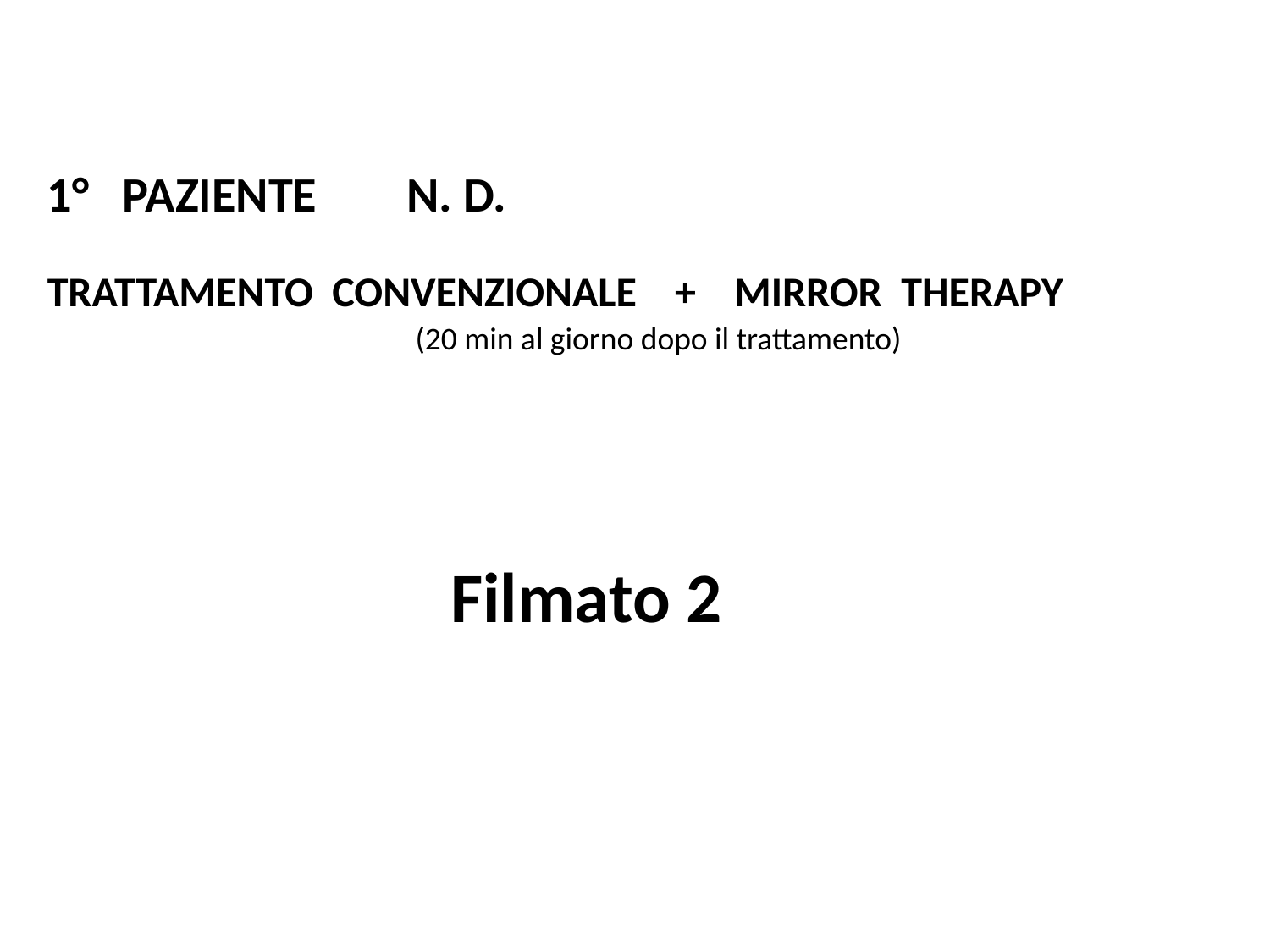

1°   PAZIENTE        N. D.

TRATTAMENTO  CONVENZIONALE    +    MIRROR  THERAPY
				    	       (20 min al giorno dopo il trattamento)

Filmato 2